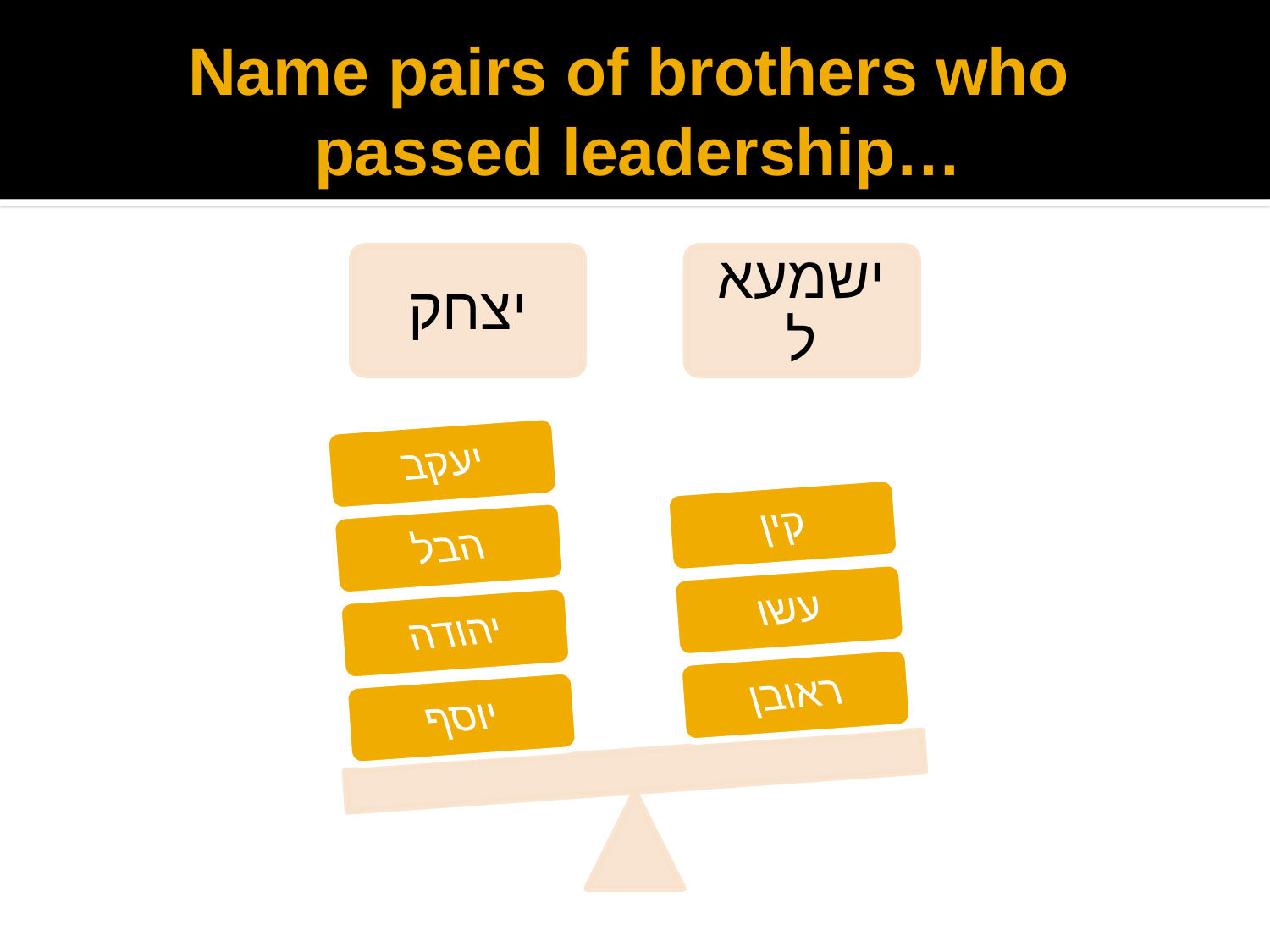

# Name pairs of brothers who passed leadership…
יצחק
ישמעאל
יוסף
יהודה
הבל
יעקב
ראובן
עשו
קין